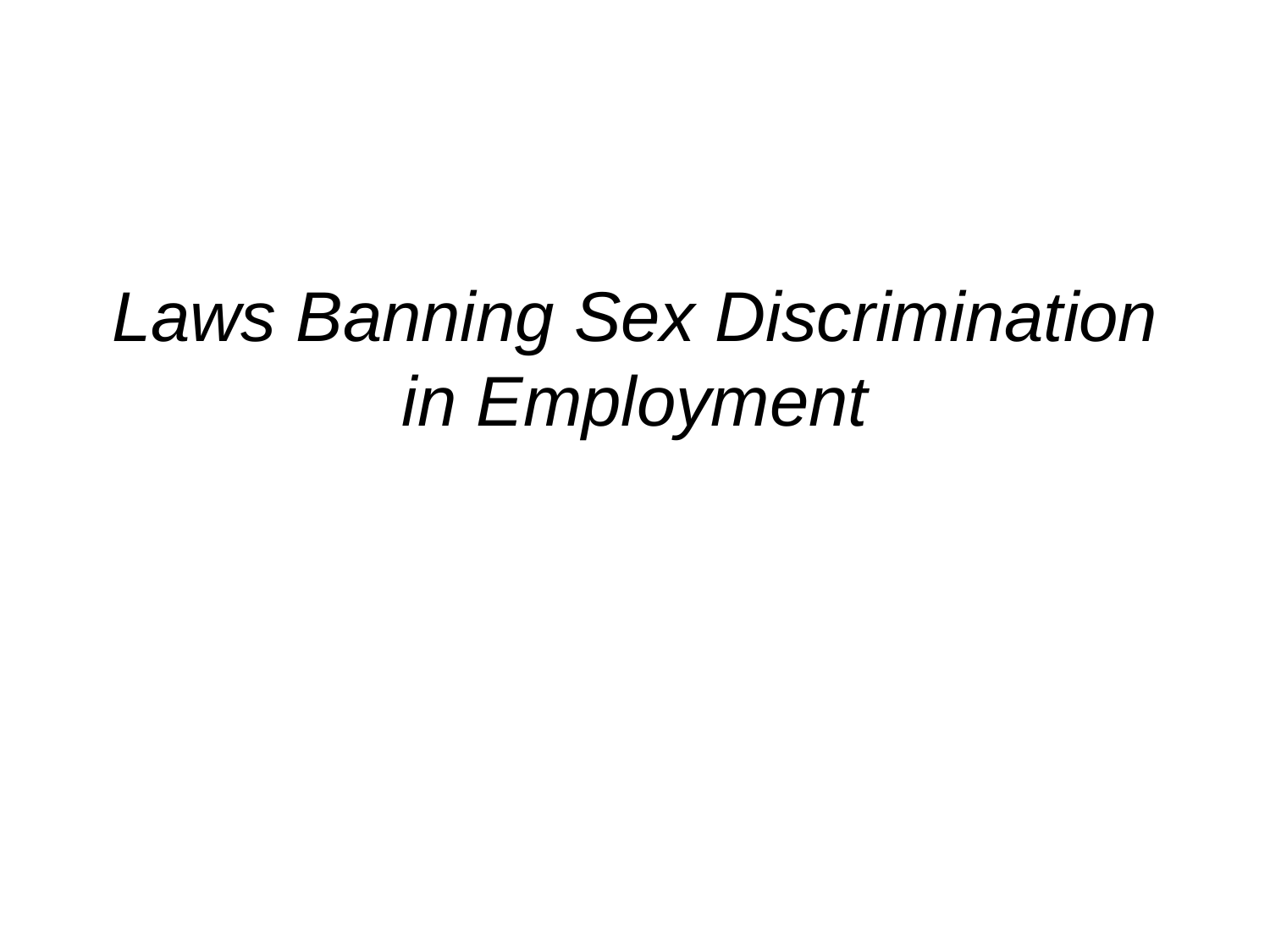

# Laws Banning Sex Discrimination in Employment